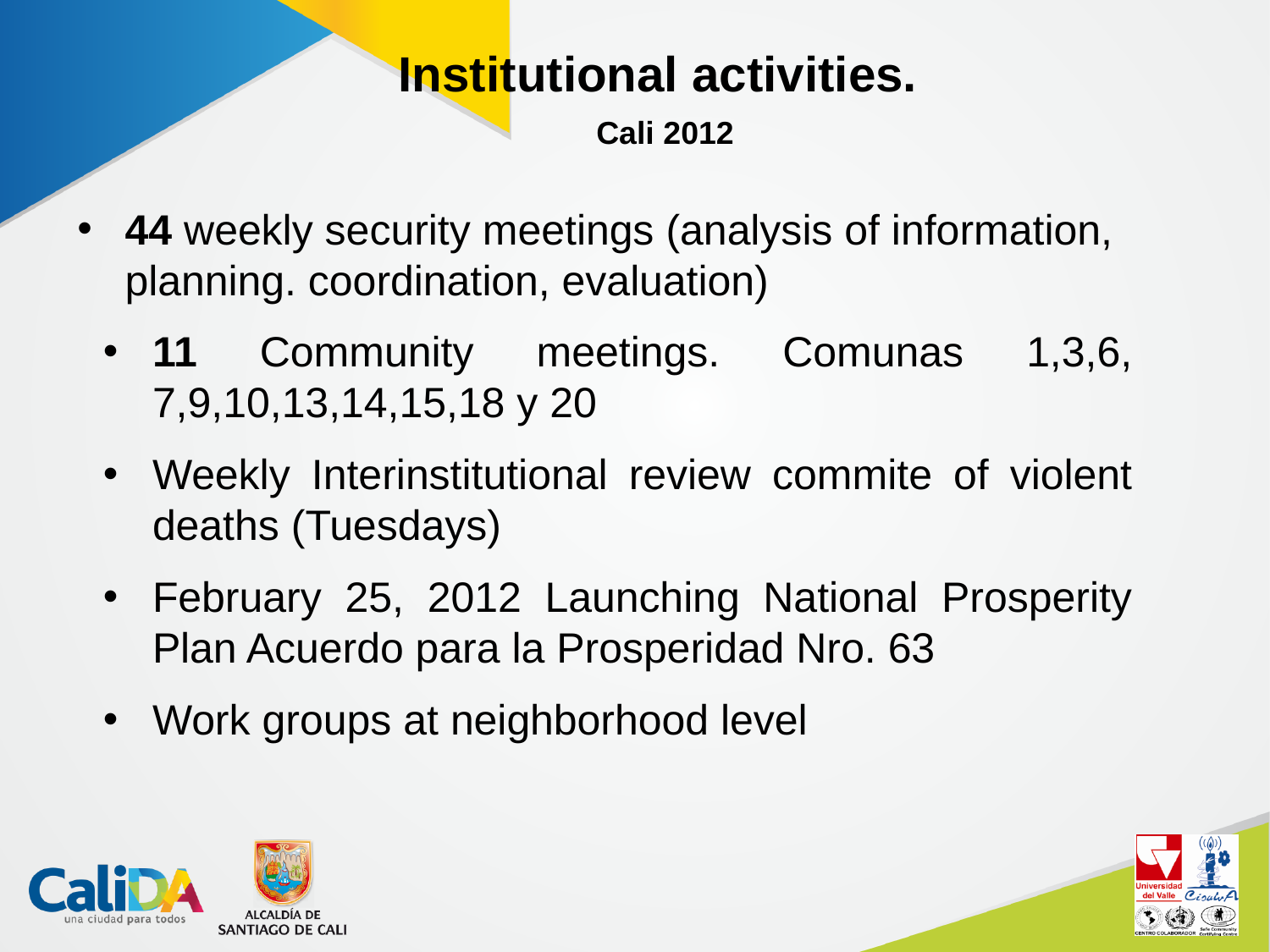

Institutional activities.
Cali 2012
44 weekly security meetings (analysis of information, planning. coordination, evaluation)
11 Community meetings. Comunas 1,3,6, 7,9,10,13,14,15,18 y 20
Weekly Interinstitutional review commite of violent deaths (Tuesdays)
February 25, 2012 Launching National Prosperity Plan Acuerdo para la Prosperidad Nro. 63
Work groups at neighborhood level